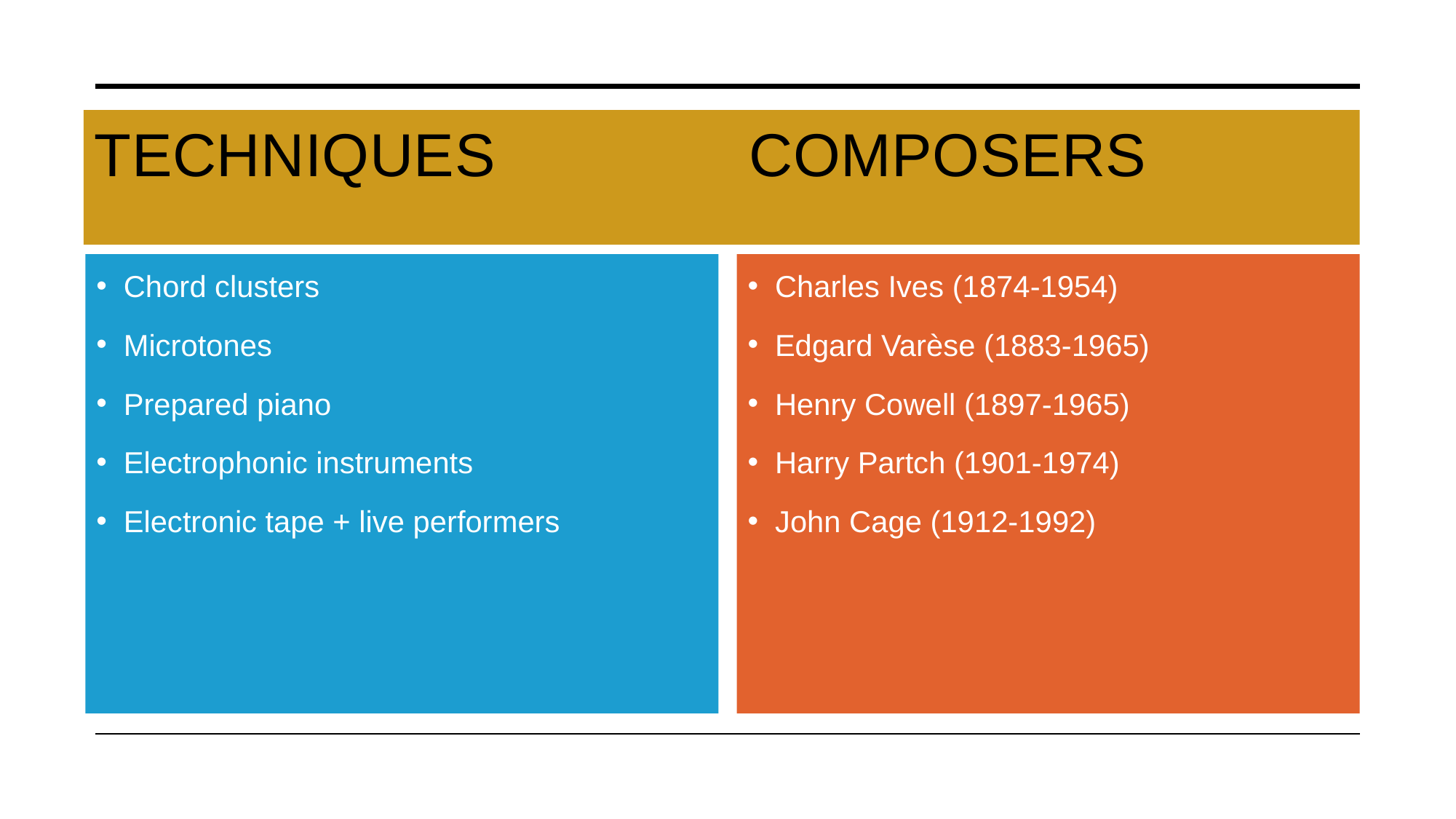

# Techniques			Composers
Chord clusters
Microtones
Prepared piano
Electrophonic instruments
Electronic tape + live performers
Charles Ives (1874-1954)
Edgard Varèse (1883-1965)
Henry Cowell (1897-1965)
Harry Partch (1901-1974)
John Cage (1912-1992)